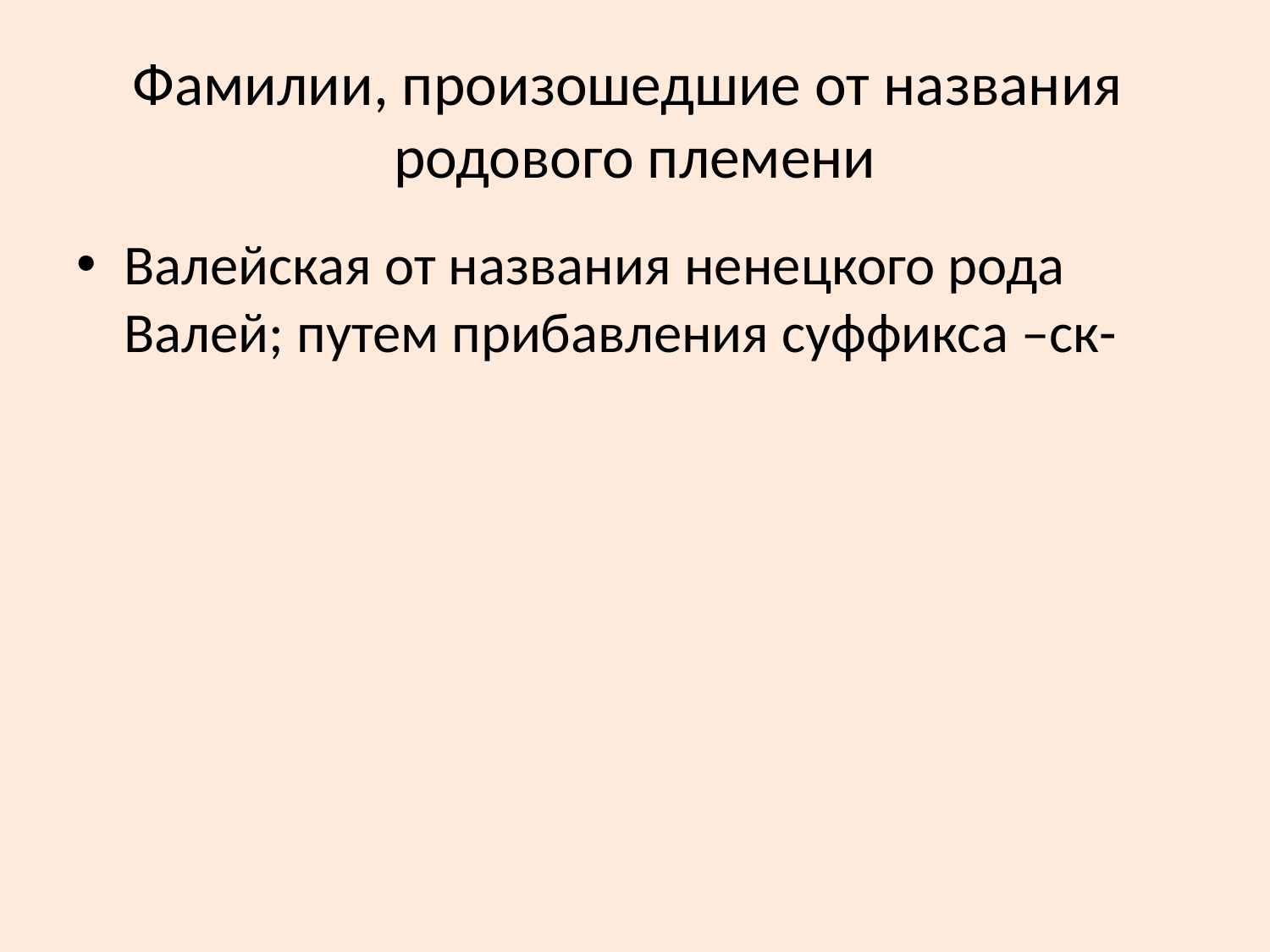

# Фамилии, произошедшие от названия  родового племени
Валейская от названия ненецкого рода Валей; путем прибавления суффикса –ск-